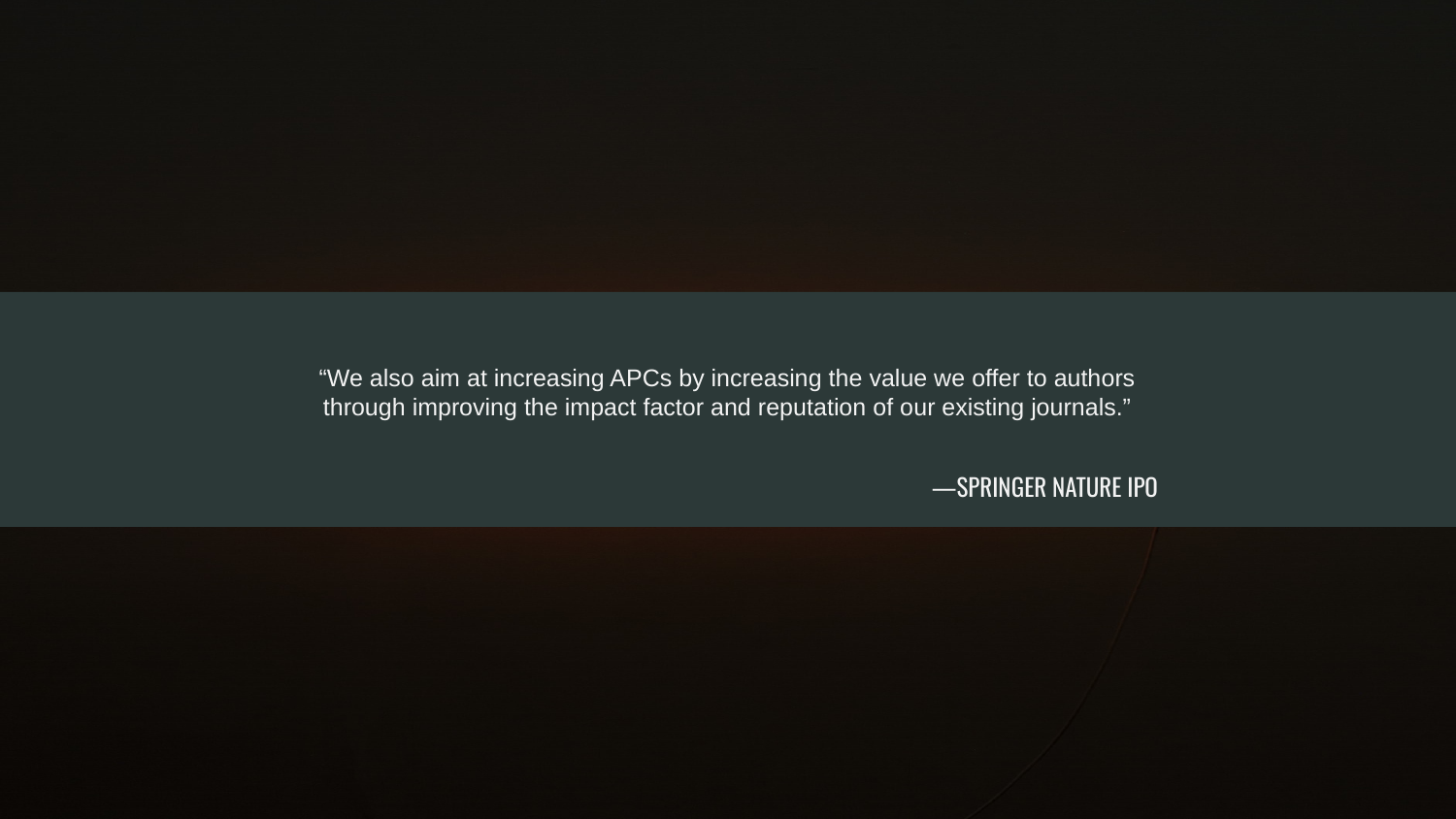

“We also aim at increasing APCs by increasing the value we offer to authors through improving the impact factor and reputation of our existing journals.”
# —SPRINGER NATURE IPO